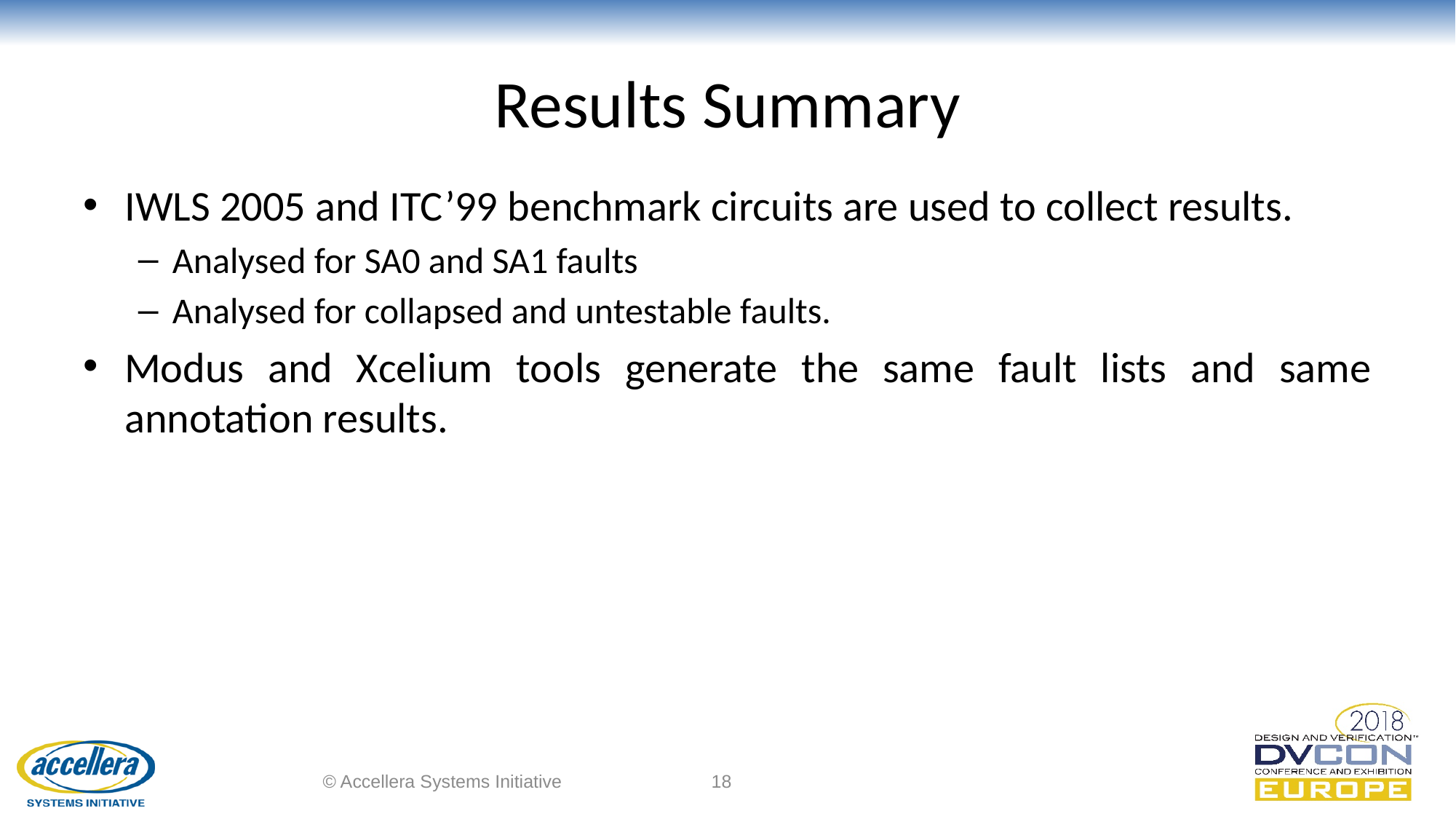

# Results Summary
IWLS 2005 and ITC’99 benchmark circuits are used to collect results.
Analysed for SA0 and SA1 faults
Analysed for collapsed and untestable faults.
Modus and Xcelium tools generate the same fault lists and same annotation results.
© Accellera Systems Initiative
18